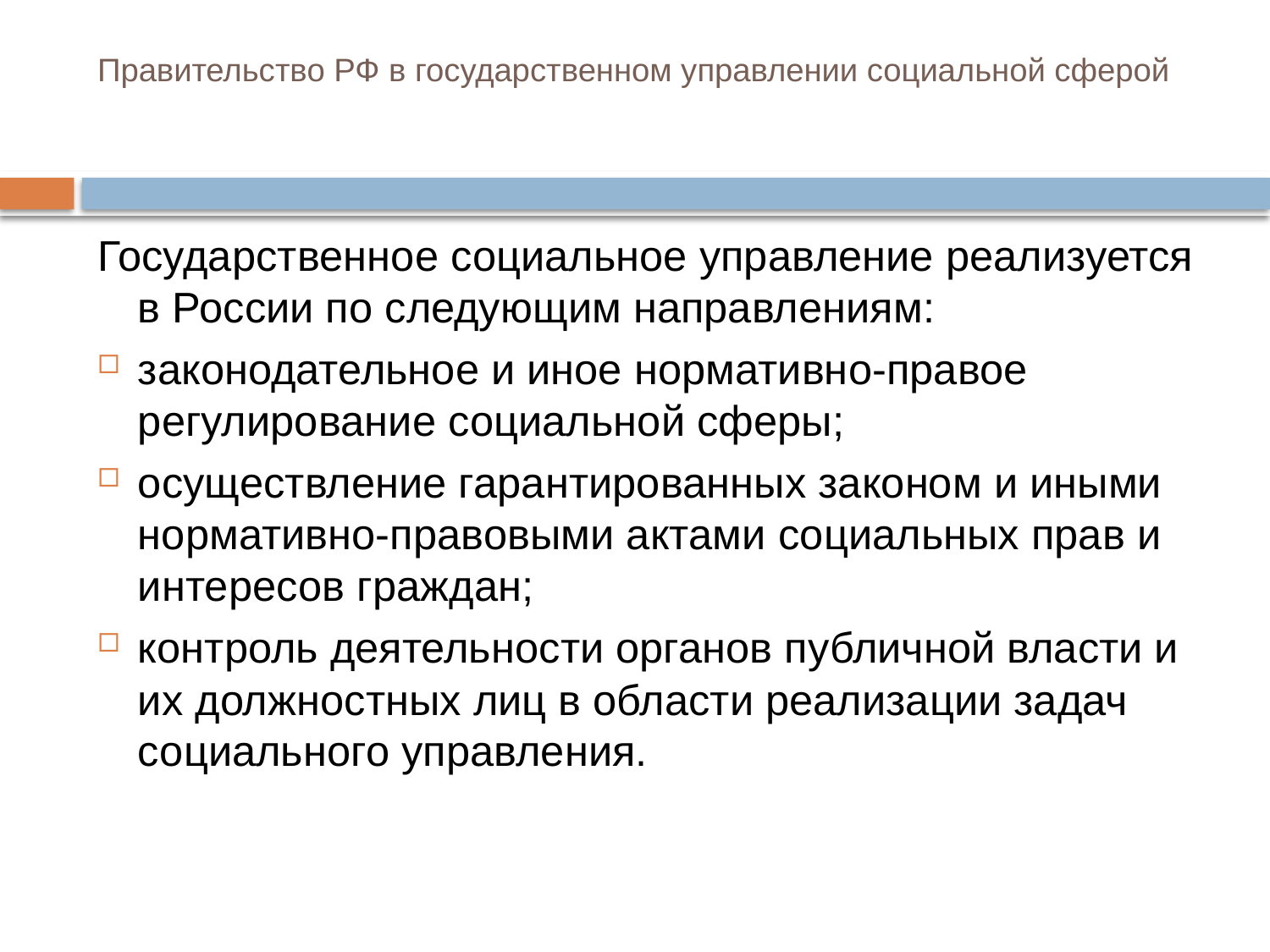

# Правительство РФ в государственном управлении социальной сферой
Государственное социальное управление реализуется в России по следующим направлениям:
законодательное и иное нормативно-правое регулирование социальной сферы;
осуществление гарантированных законом и иными нормативно-правовыми актами социальных прав и интересов граждан;
контроль деятельности органов публичной власти и их должностных лиц в области реализации задач социального управления.